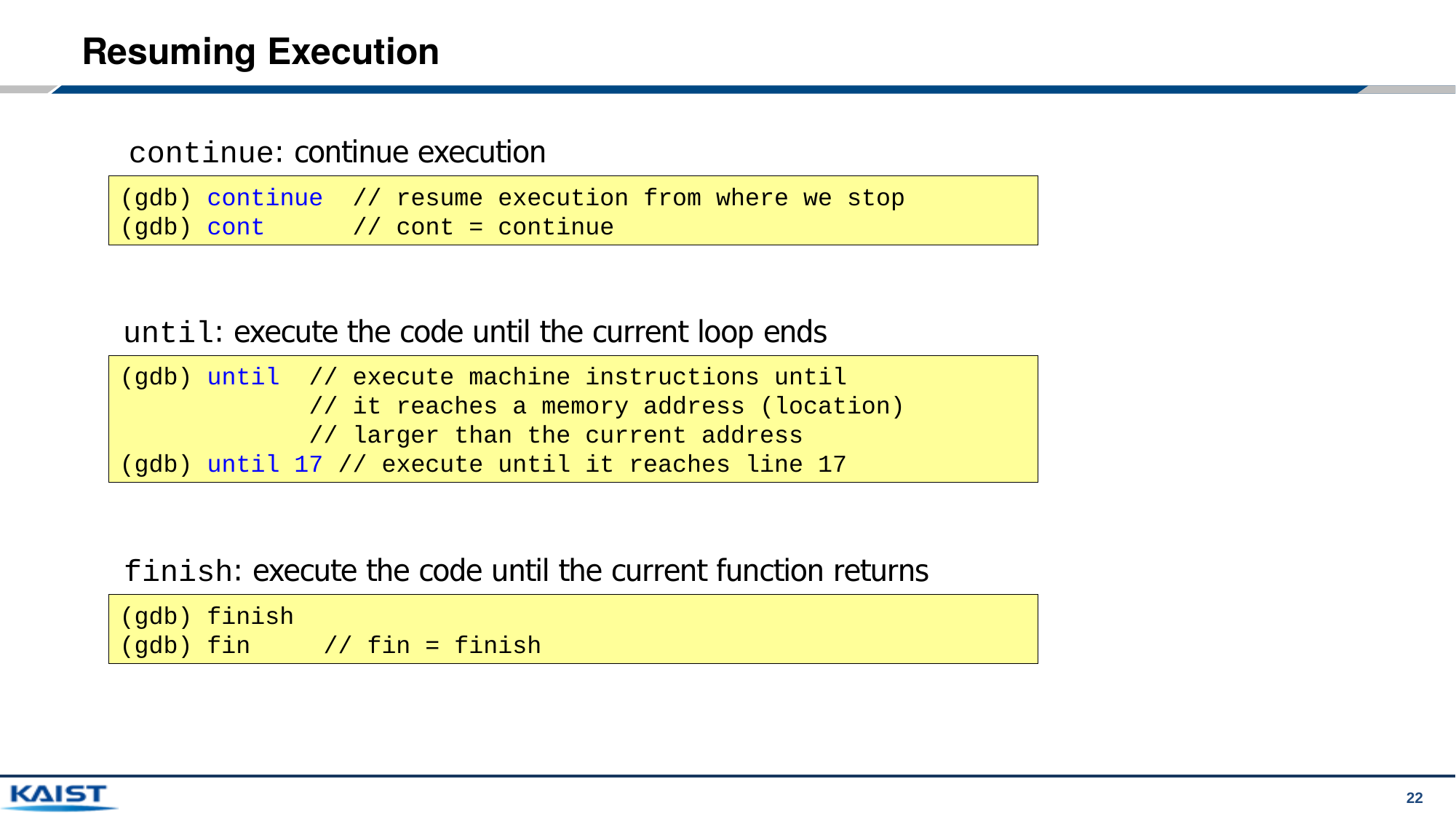

# Resuming Execution
continue: continue execution
(gdb) continue  // resume execution from where we stop
(gdb) cont      // cont = continue
until: execute the code until the current loop ends
(gdb) until  // execute machine instructions until
             // it reaches a memory address (location)
             // larger than the current address
(gdb) until 17 // execute until it reaches line 17
finish: execute the code until the current function returns
(gdb) finish
(gdb) fin     // fin = finish